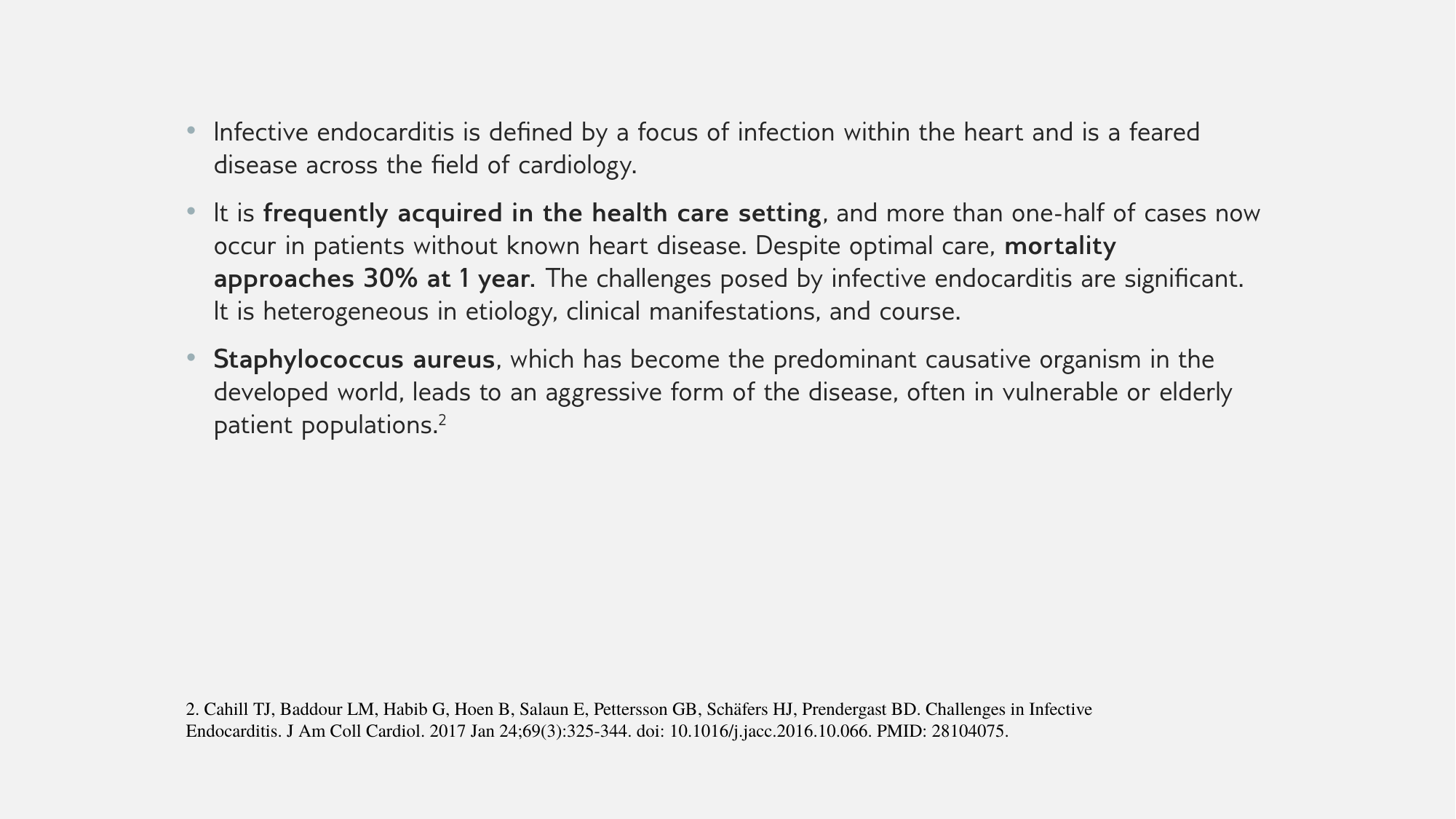

Infective endocarditis is defined by a focus of infection within the heart and is a feared disease across the field of cardiology.
It is frequently acquired in the health care setting, and more than one-half of cases now occur in patients without known heart disease. Despite optimal care, mortality approaches 30% at 1 year. The challenges posed by infective endocarditis are significant. It is heterogeneous in etiology, clinical manifestations, and course.
Staphylococcus aureus, which has become the predominant causative organism in the developed world, leads to an aggressive form of the disease, often in vulnerable or elderly patient populations.2
2. Cahill TJ, Baddour LM, Habib G, Hoen B, Salaun E, Pettersson GB, Schäfers HJ, Prendergast BD. Challenges in Infective Endocarditis. J Am Coll Cardiol. 2017 Jan 24;69(3):325-344. doi: 10.1016/j.jacc.2016.10.066. PMID: 28104075.